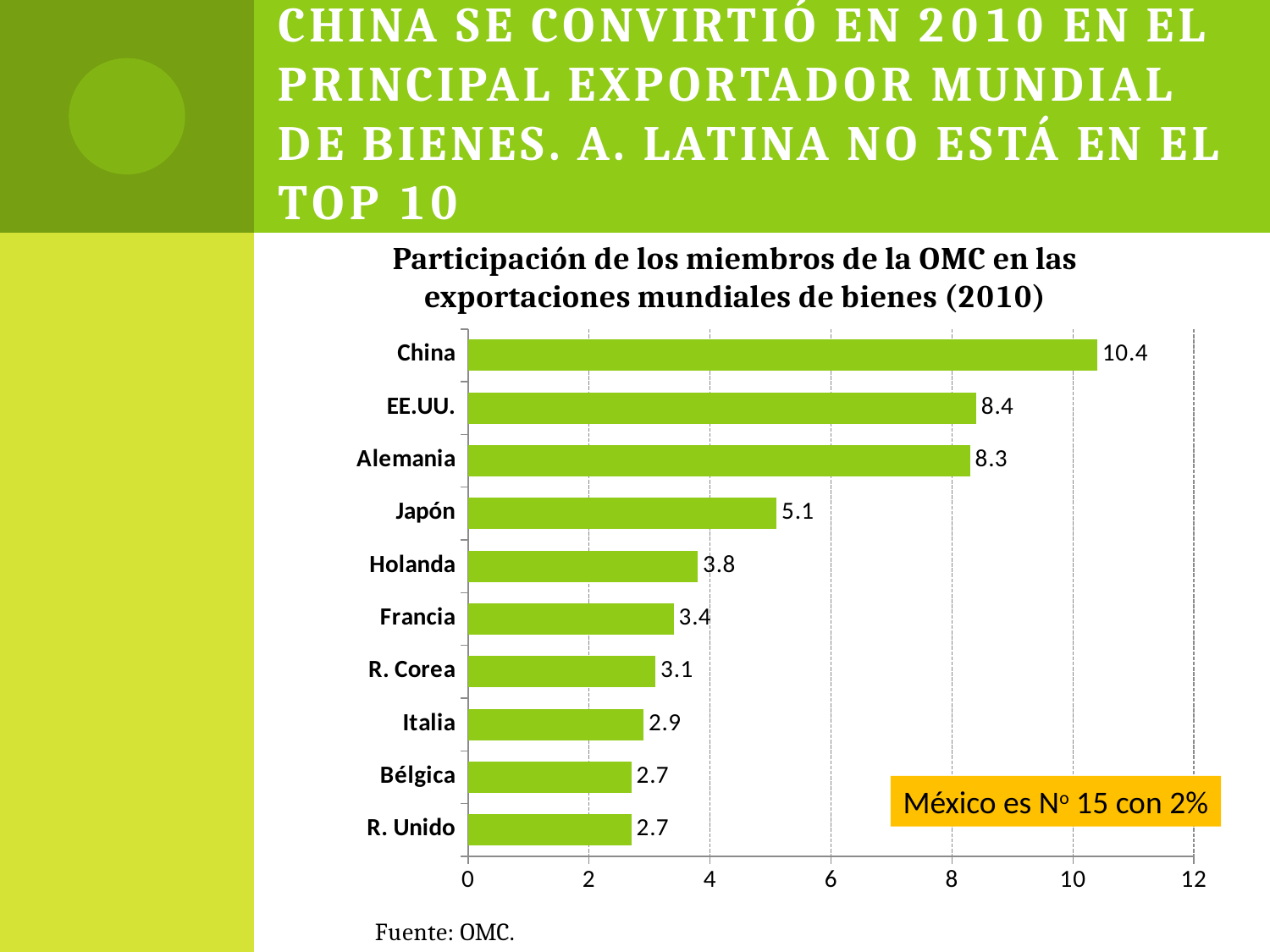

# China se convirtió en 2010 en el principal exportador mundial de bienes. A. Latina no está en el top 10
Participación de los miembros de la OMC en las exportaciones mundiales de bienes (2010)

### Chart

| Category |  |
|---|---|
| R. Unido | 2.7 |
| Bélgica | 2.7 |
| Italia | 2.9 |
| R. Corea | 3.1 |
| Francia | 3.4 |
| Holanda | 3.8 |
| Japón | 5.1 |
| Alemania | 8.3 |
| EE.UU. | 8.4 |
| China | 10.4 |
México es No 15 con 2%
Fuente: OMC.